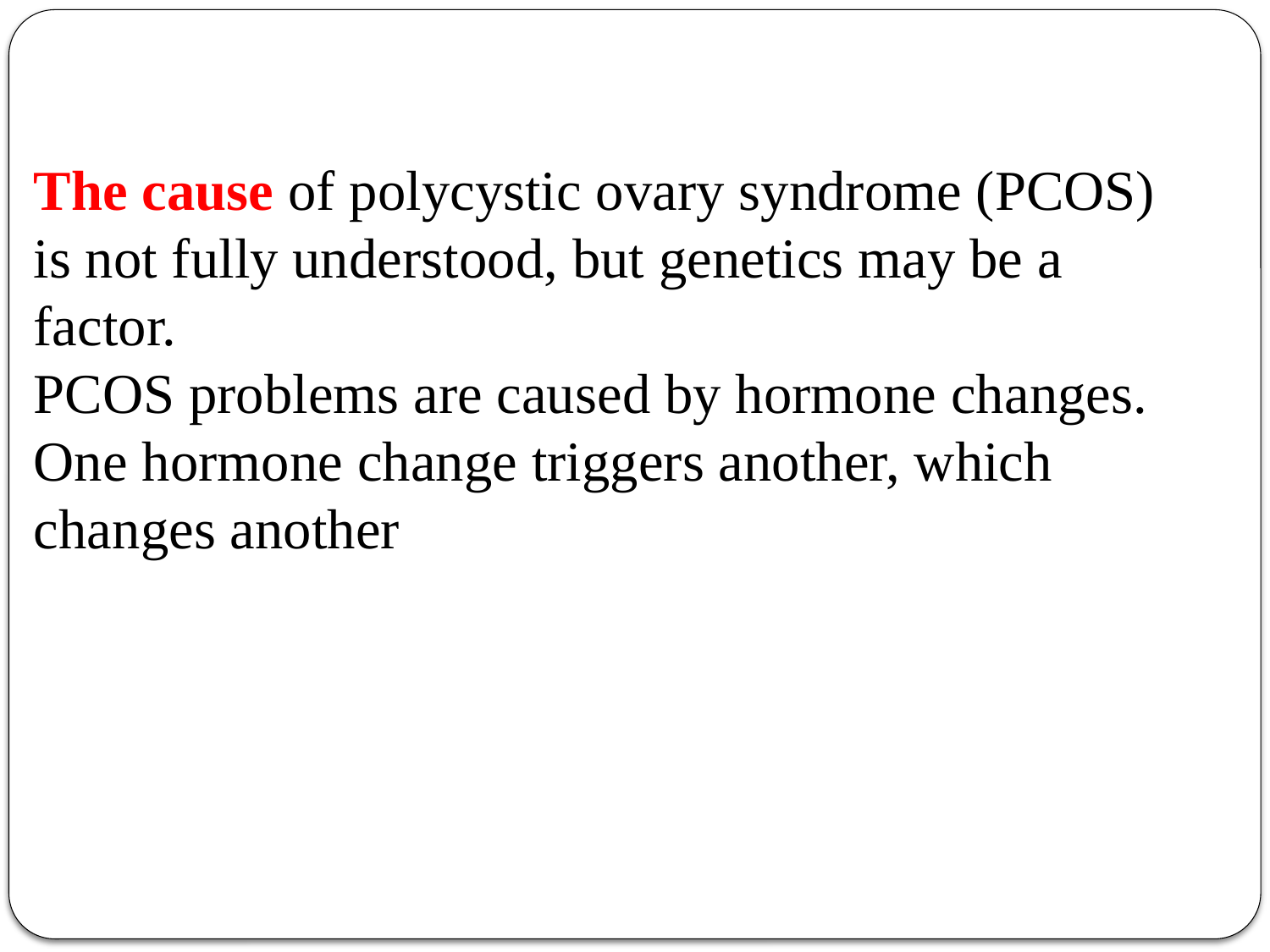

The cause of polycystic ovary syndrome (PCOS) is not fully understood, but genetics may be a factor.
PCOS problems are caused by hormone changes. One hormone change triggers another, which changes another